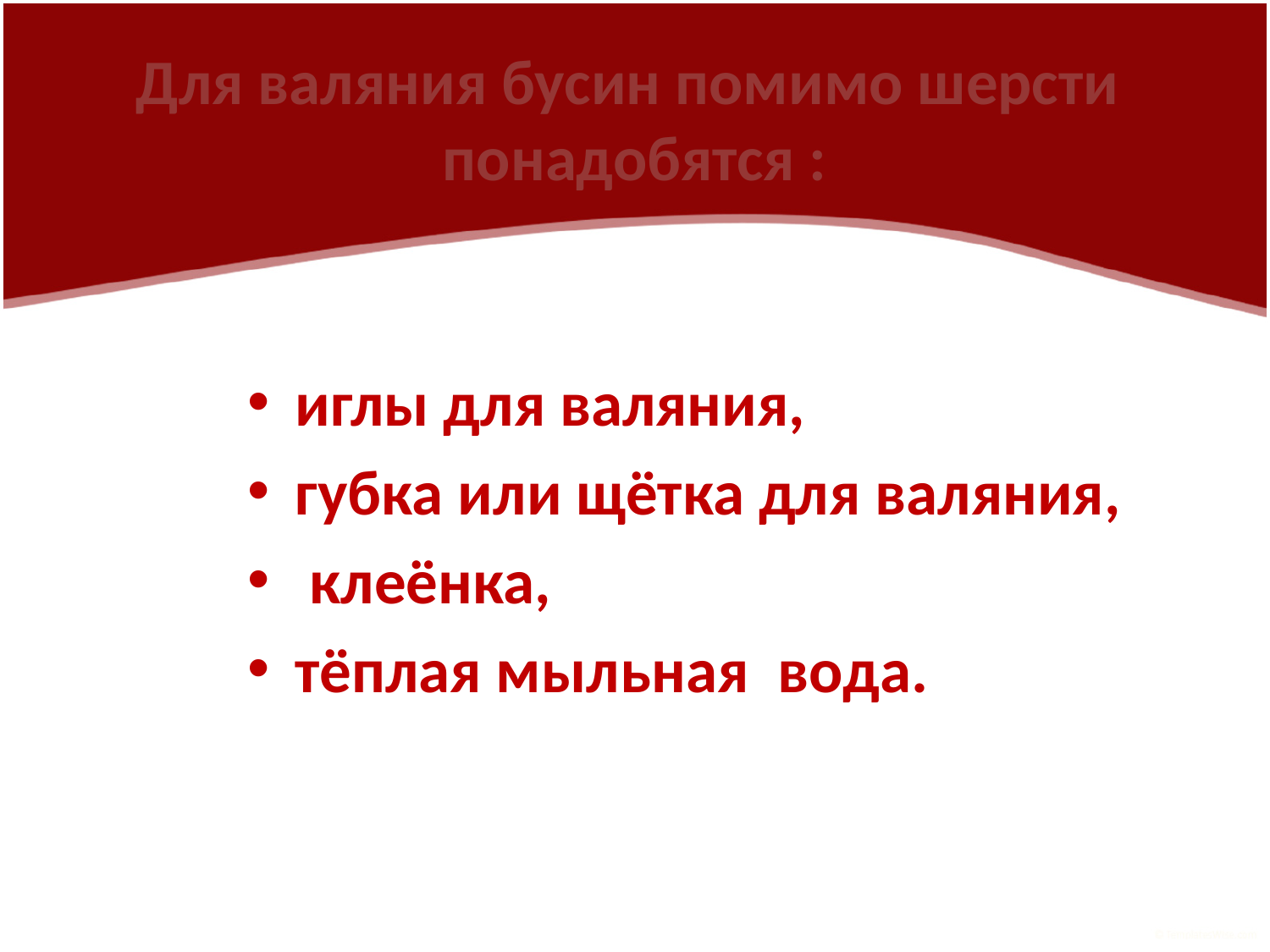

# Для валяния бусин помимо шерсти  понадобятся :
иглы для валяния,
губка или щётка для валяния,
 клеёнка,
тёплая мыльная  вода.